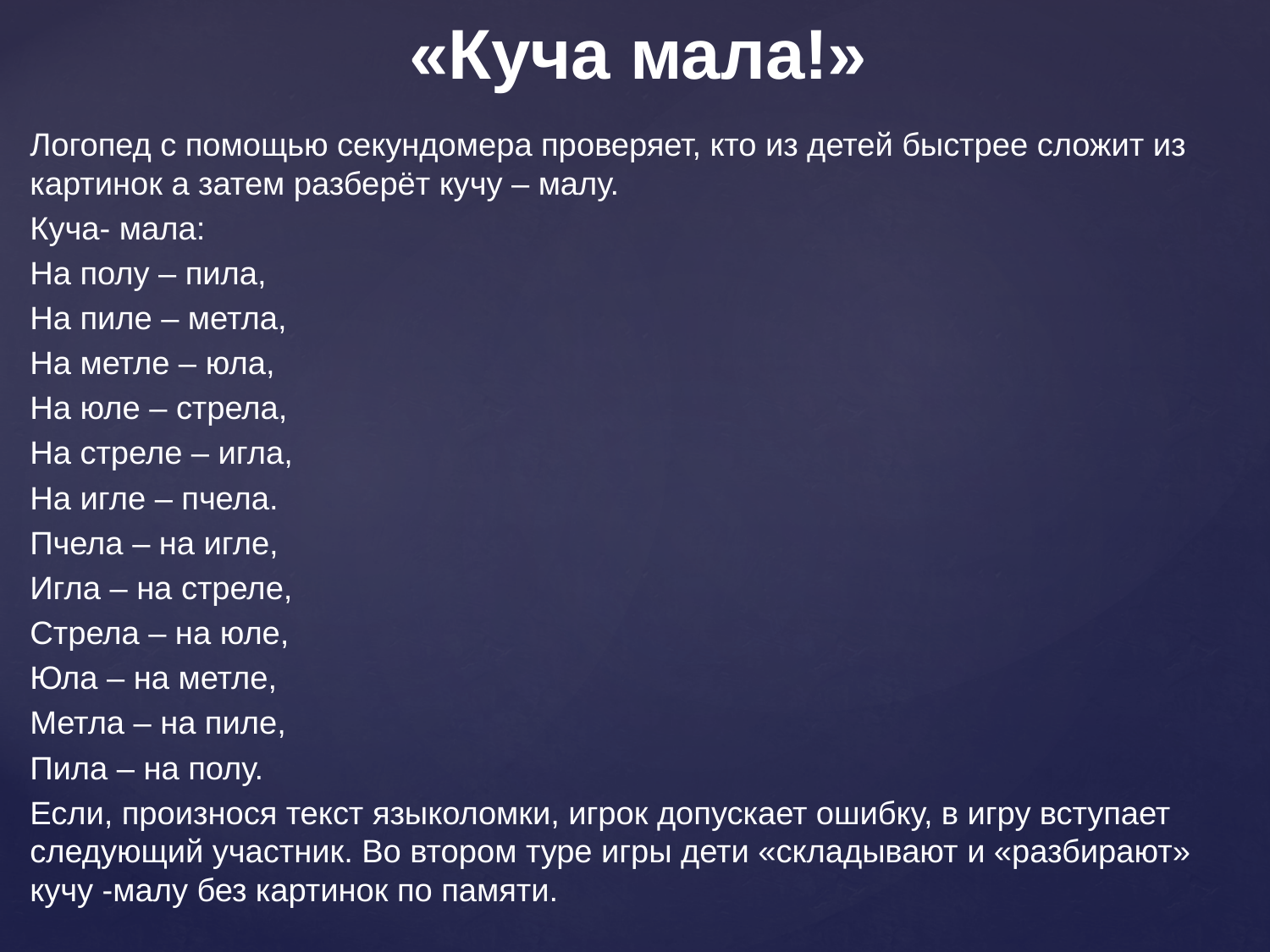

# «Куча мала!»
Логопед с помощью секундомера проверяет, кто из детей быстрее сложит из картинок а затем разберёт кучу – малу.
Куча- мала:
На полу – пила,
На пиле – метла,
На метле – юла,
На юле – стрела,
На стреле – игла,
На игле – пчела.
Пчела – на игле,
Игла – на стреле,
Стрела – на юле,
Юла – на метле,
Метла – на пиле,
Пила – на полу.
Если, произнося текст языколомки, игрок допускает ошибку, в игру вступает следующий участник. Во втором туре игры дети «складывают и «разбирают» кучу -малу без картинок по памяти.